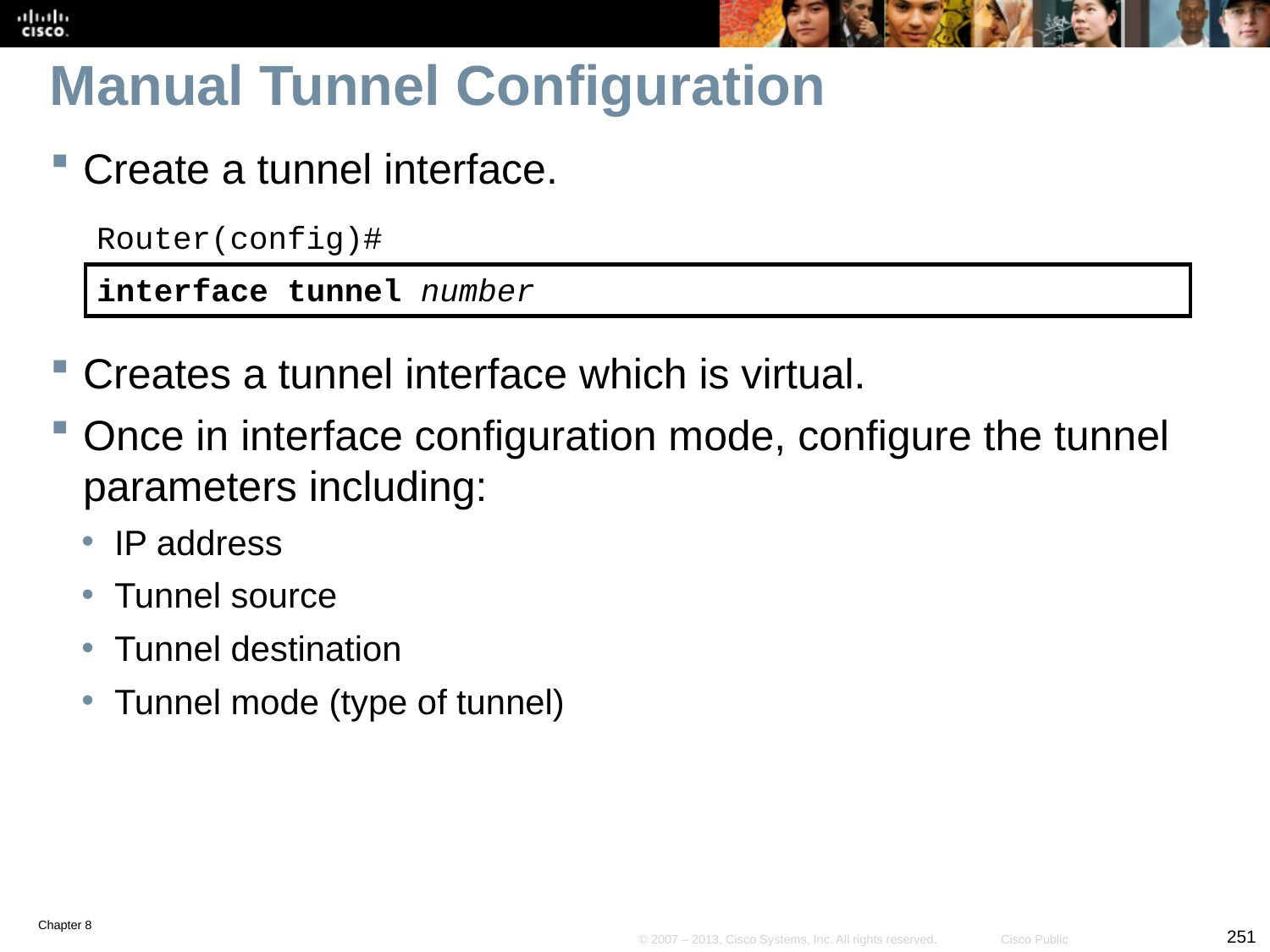

# Manual Tunnel Configuration
Create a tunnel interface.
Router(config)#
interface tunnel number
Creates a tunnel interface which is virtual.
Once in interface configuration mode, configure the tunnel parameters including:
IP address
Tunnel source
Tunnel destination
Tunnel mode (type of tunnel)